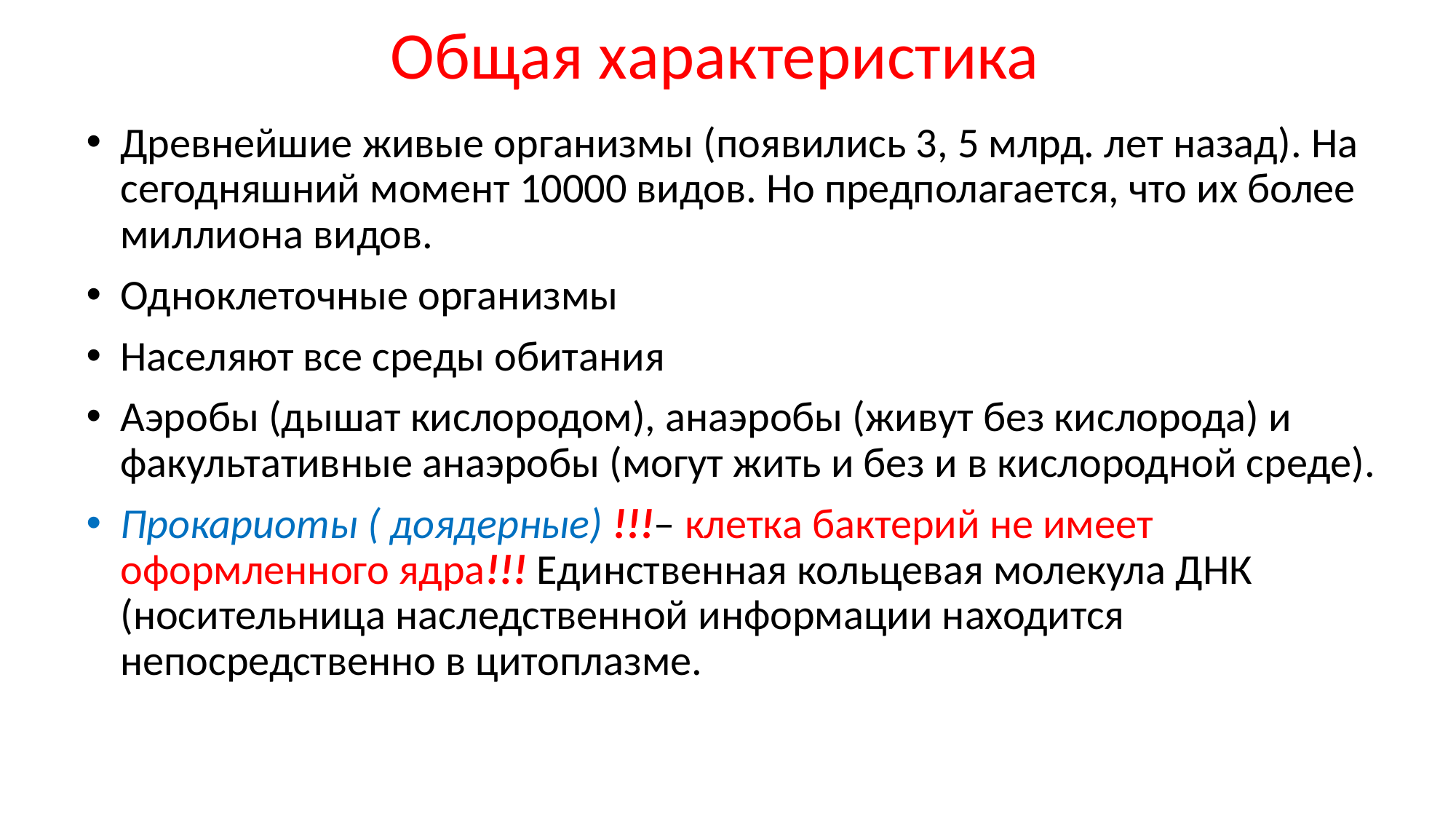

# Общая характеристика
Древнейшие живые организмы (появились 3, 5 млрд. лет назад). На сегодняшний момент 10000 видов. Но предполагается, что их более миллиона видов.
Одноклеточные организмы
Населяют все среды обитания
Аэробы (дышат кислородом), анаэробы (живут без кислорода) и факультативные анаэробы (могут жить и без и в кислородной среде).
Прокариоты ( доядерные) !!!– клетка бактерий не имеет оформленного ядра!!! Единственная кольцевая молекула ДНК (носительница наследственной информации находится непосредственно в цитоплазме.